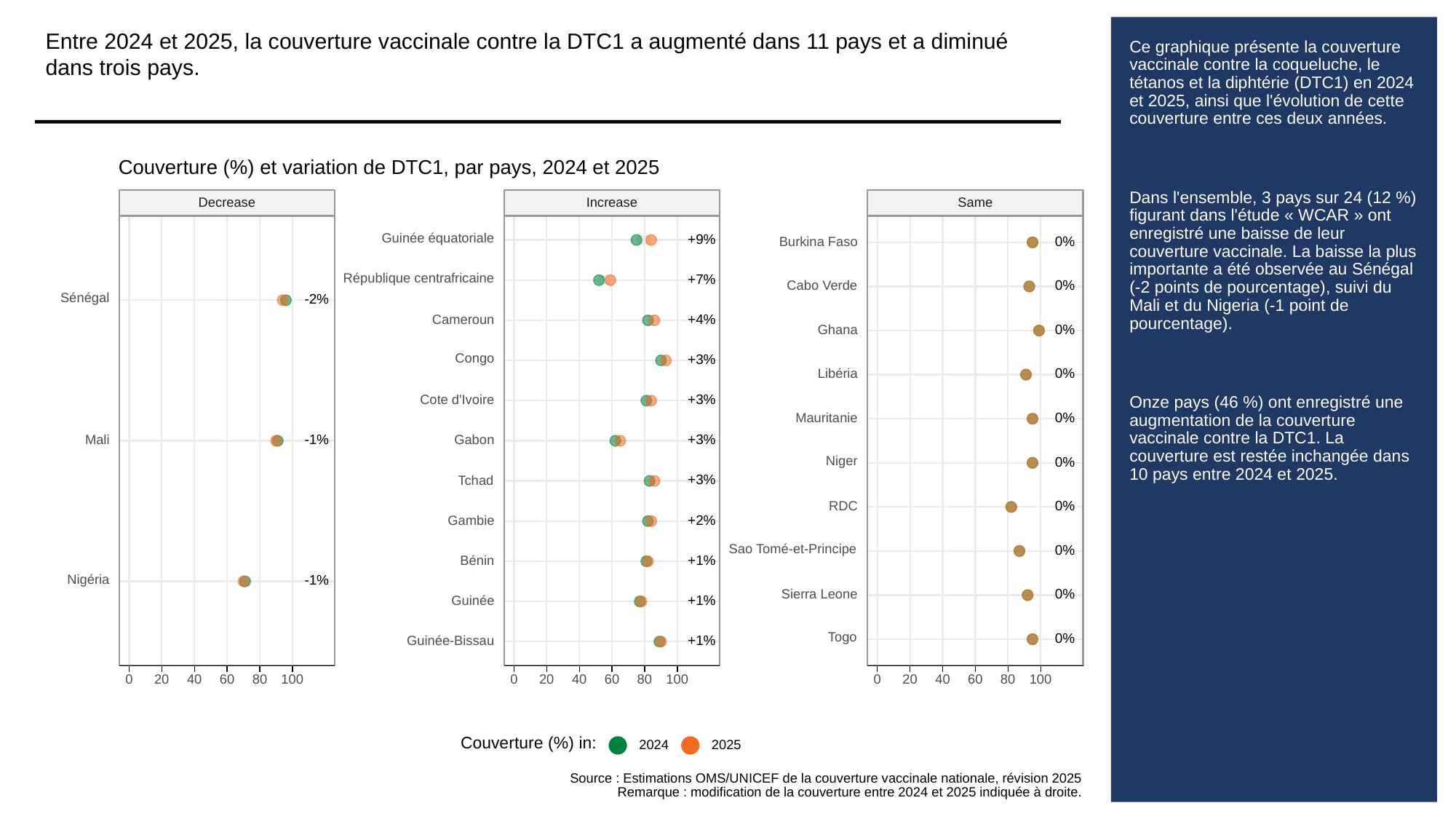

Entre 2024 et 2025, la couverture vaccinale contre la DTC1 a augmenté dans 11 pays et a diminué dans trois pays.
# Ce graphique présente la couverture vaccinale contre la coqueluche, le tétanos et la diphtérie (DTC1) en 2024 et 2025, ainsi que l'évolution de cette couverture entre ces deux années.

Dans l'ensemble, 3 pays sur 24 (12 %) figurant dans l'étude « WCAR » ont enregistré une baisse de leur couverture vaccinale. La baisse la plus importante a été observée au Sénégal (-2 points de pourcentage), suivi du Mali et du Nigeria (-1 point de pourcentage).

Onze pays (46 %) ont enregistré une augmentation de la couverture vaccinale contre la DTC1. La couverture est restée inchangée dans 10 pays entre 2024 et 2025.

Couverture (%) et variation de DTC1, par pays, 2024 et 2025

Same
Decrease
Increase

Guinée équatoriale
+9%

0%

Burkina Faso

République centrafricaine
+7%

0%

Cabo Verde

Sénégal
-2%

+4%

Cameroun

0%

Ghana

Congo
+3%

0%

Libéria

+3%

Cote d'Ivoire

0%

Mauritanie

-1%
+3%

Gabon
Mali

Niger
0%

+3%

Tchad

0%

RDC

+2%

Gambie

Sao Tomé-et-Principe
0%

+1%

Bénin

Nigéria
-1%

0%

Sierra Leone

+1%

Guinée

Togo
0%

+1%

Guinée-Bissau

0
20
40
60
80
100
0
20
40
60
80
100
0
20
40
60
80
100
Couverture (%) in:

2024
2025
Source : Estimations OMS/UNICEF de la couverture vaccinale nationale, révision 2025
Remarque : modification de la couverture entre 2024 et 2025 indiquée à droite.